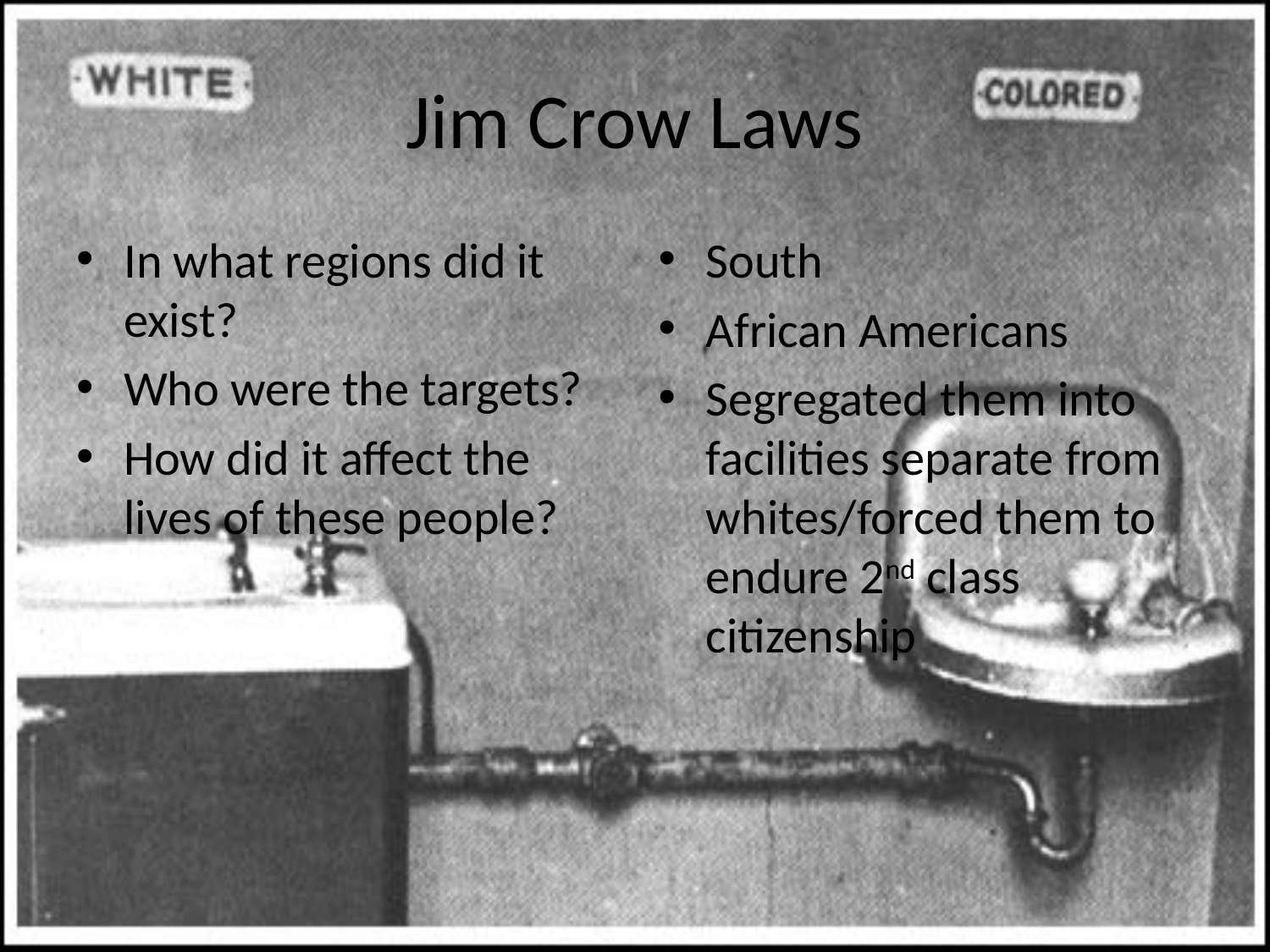

# Jim Crow Laws
In what regions did it exist?
Who were the targets?
How did it affect the lives of these people?
South
African Americans
Segregated them into facilities separate from whites/forced them to endure 2nd class citizenship